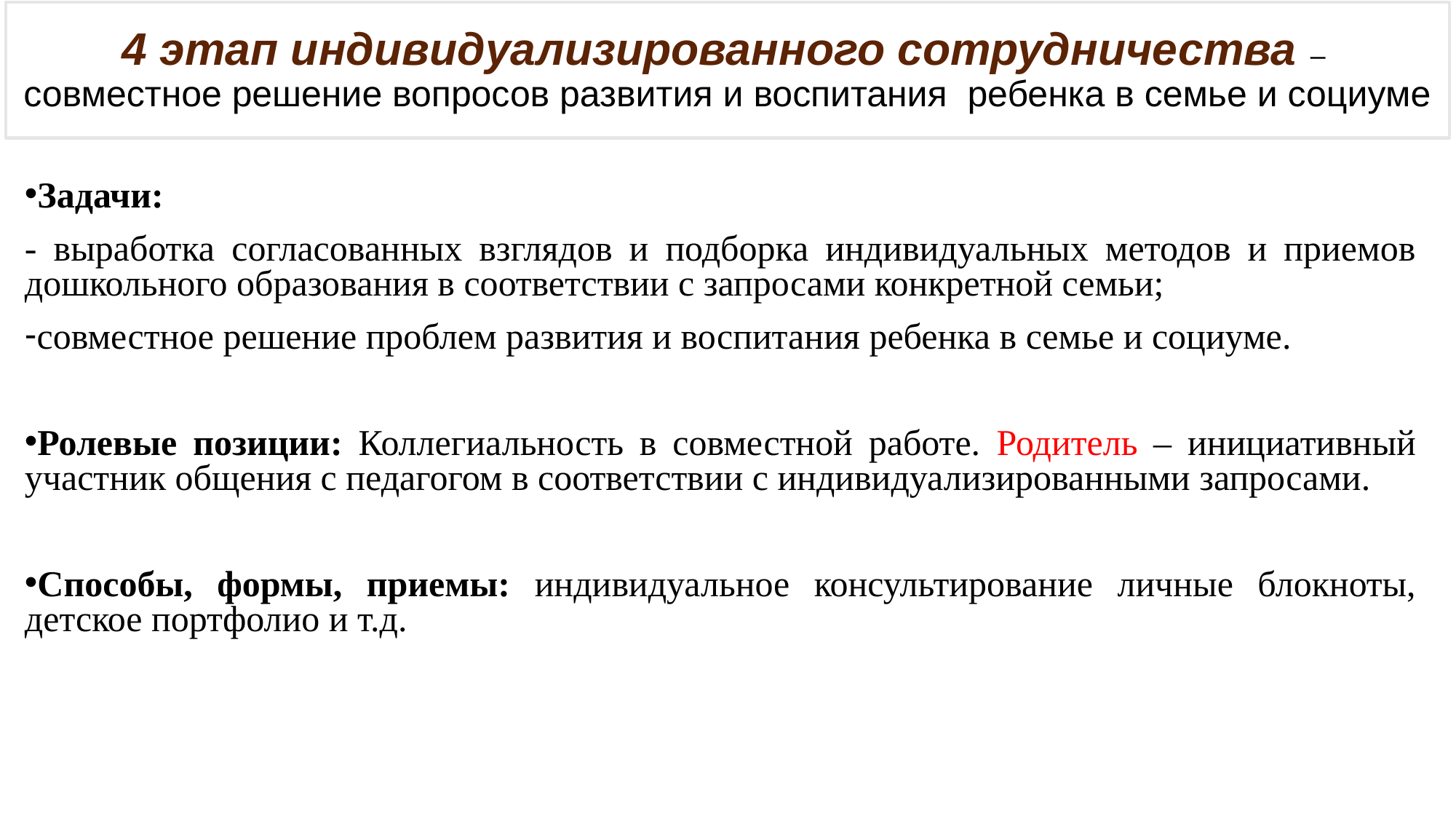

# 4 этап индивидуализированного сотрудничества –
совместное решение вопросов развития и воспитания  ребенка в семье и социуме
Задачи:
- выработка согласованных взглядов и подборка индивидуальных методов и приемов дошкольного образования в соответствии с запросами конкретной семьи;
совместное решение проблем развития и воспитания ребенка в семье и социуме.

Ролевые позиции: Коллегиальность в совместной работе. Родитель – инициативный участник общения с педагогом в соответствии с индивидуализированными запросами.

Способы, формы, приемы: индивидуальное консультирование личные блокноты, детское портфолио и т.д.